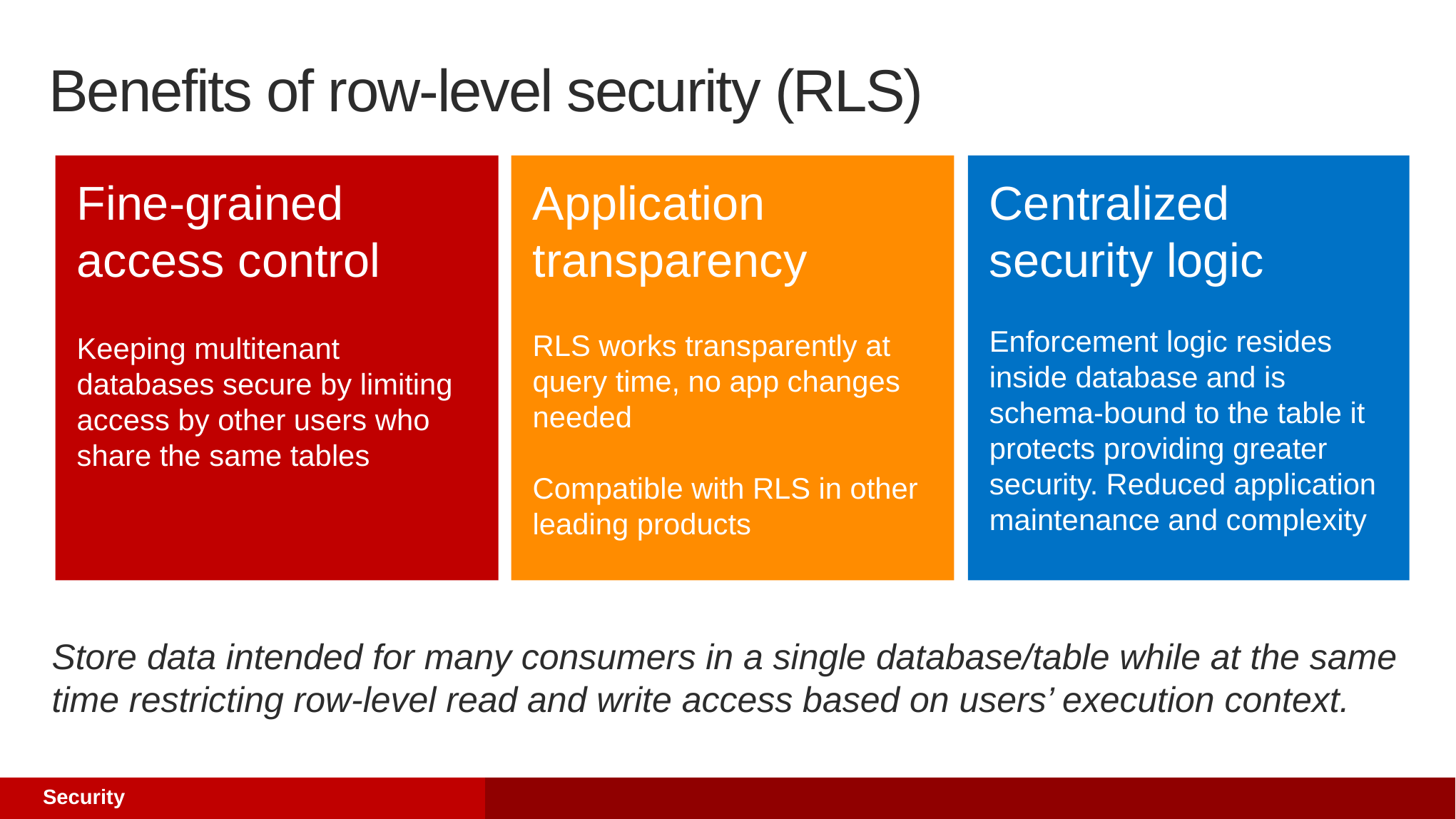

Benefits of row-level security (RLS)
Fine-grained access control

Keeping multitenant databases secure by limiting access by other users who share the same tables
Application transparency

RLS works transparently at query time, no app changes needed
Compatible with RLS in other leading products
Centralized security logic

Enforcement logic resides inside database and is schema-bound to the table it protects providing greater security. Reduced application maintenance and complexity
Store data intended for many consumers in a single database/table while at the same time restricting row-level read and write access based on users’ execution context.
Security